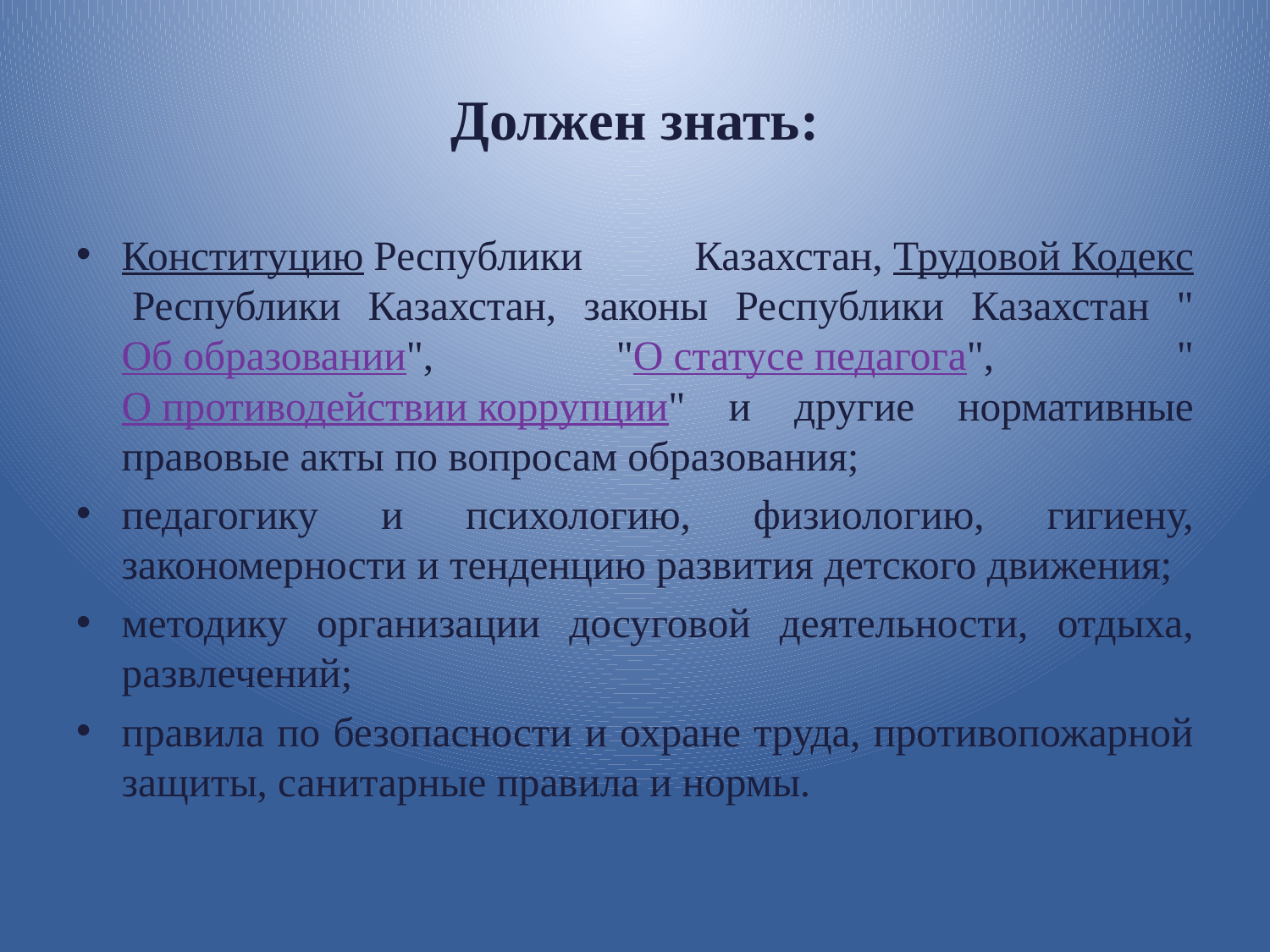

# Должен знать:
Конституцию Республики Казахстан, Трудовой Кодекс Республики Казахстан, законы Республики Казахстан "Об образовании", "О статусе педагога", "О противодействии коррупции" и другие нормативные правовые акты по вопросам образования;
педагогику и психологию, физиологию, гигиену, закономерности и тенденцию развития детского движения;
методику организации досуговой деятельности, отдыха, развлечений;
правила по безопасности и охране труда, противопожарной защиты, санитарные правила и нормы.